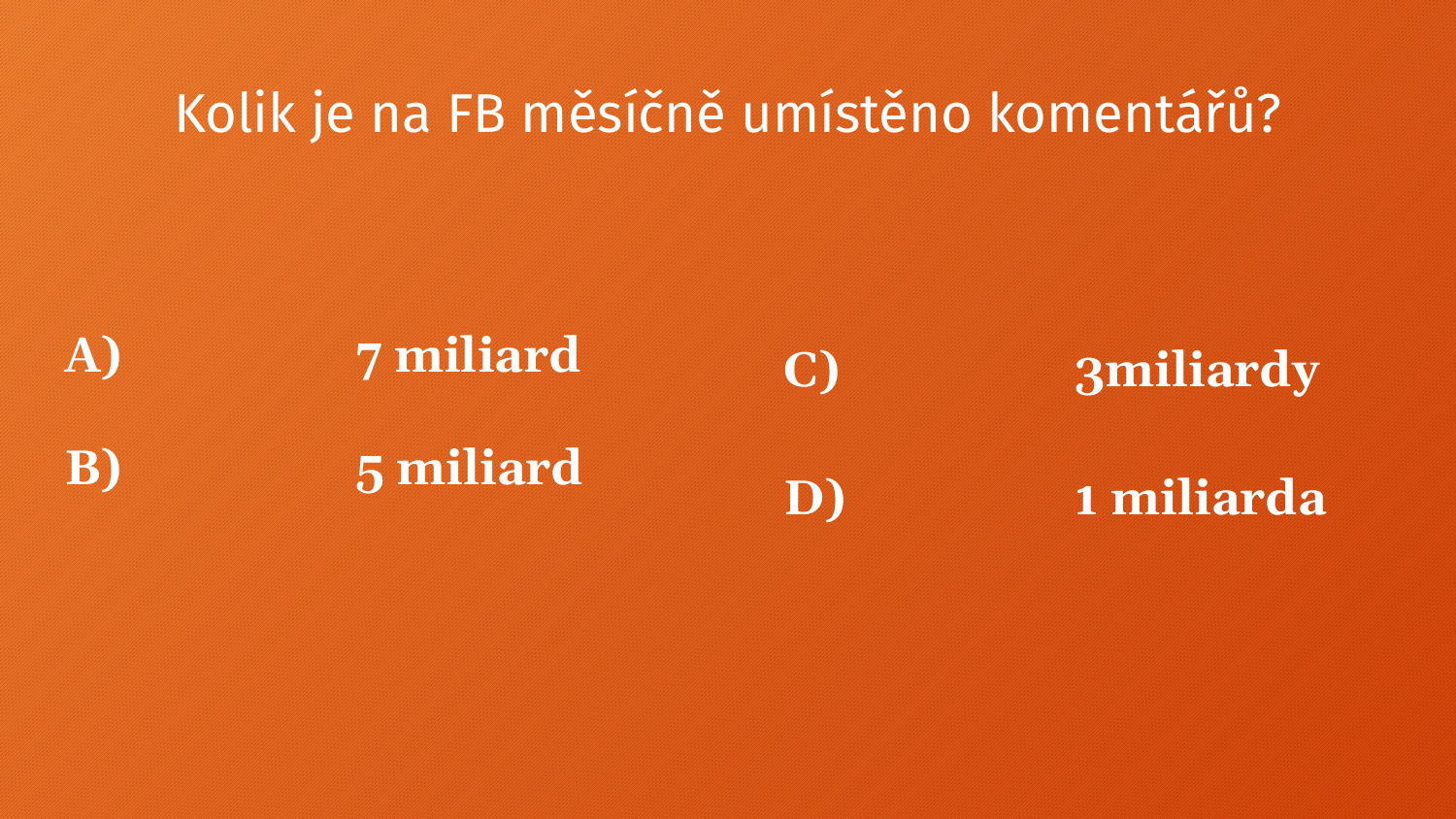

# Kolik je na FB měsíčně umístěno komentářů?

A)		7 miliard
B)		5 miliard

C)	 	3miliardy
D)		1 miliarda